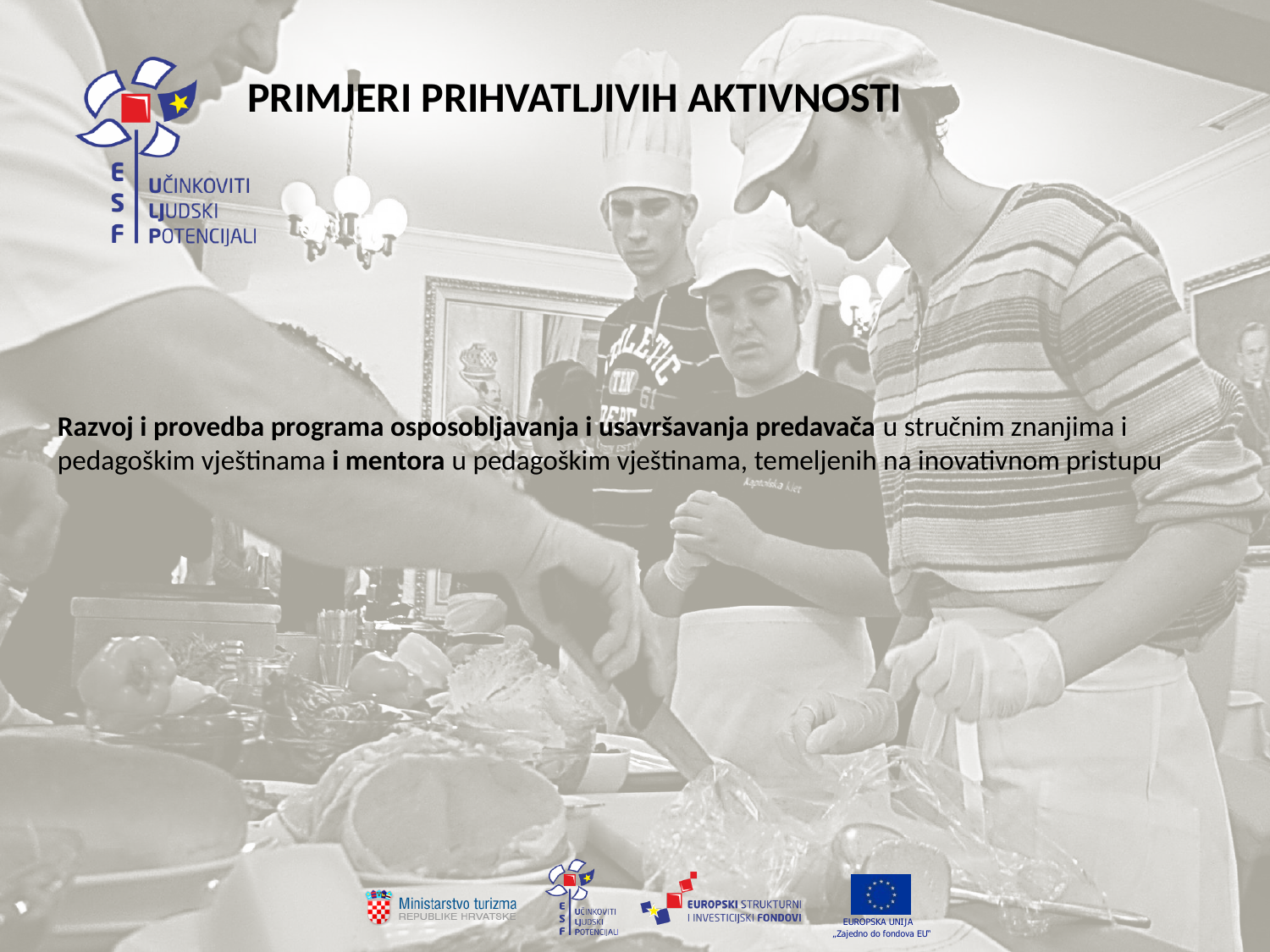

PRIMJERI PRIHVATLJIVIH AKTIVNOSTI

Razvoj i provedba programa osposobljavanja i usavršavanja predavača u stručnim znanjima i pedagoškim vještinama i mentora u pedagoškim vještinama, temeljenih na inovativnom pristupu